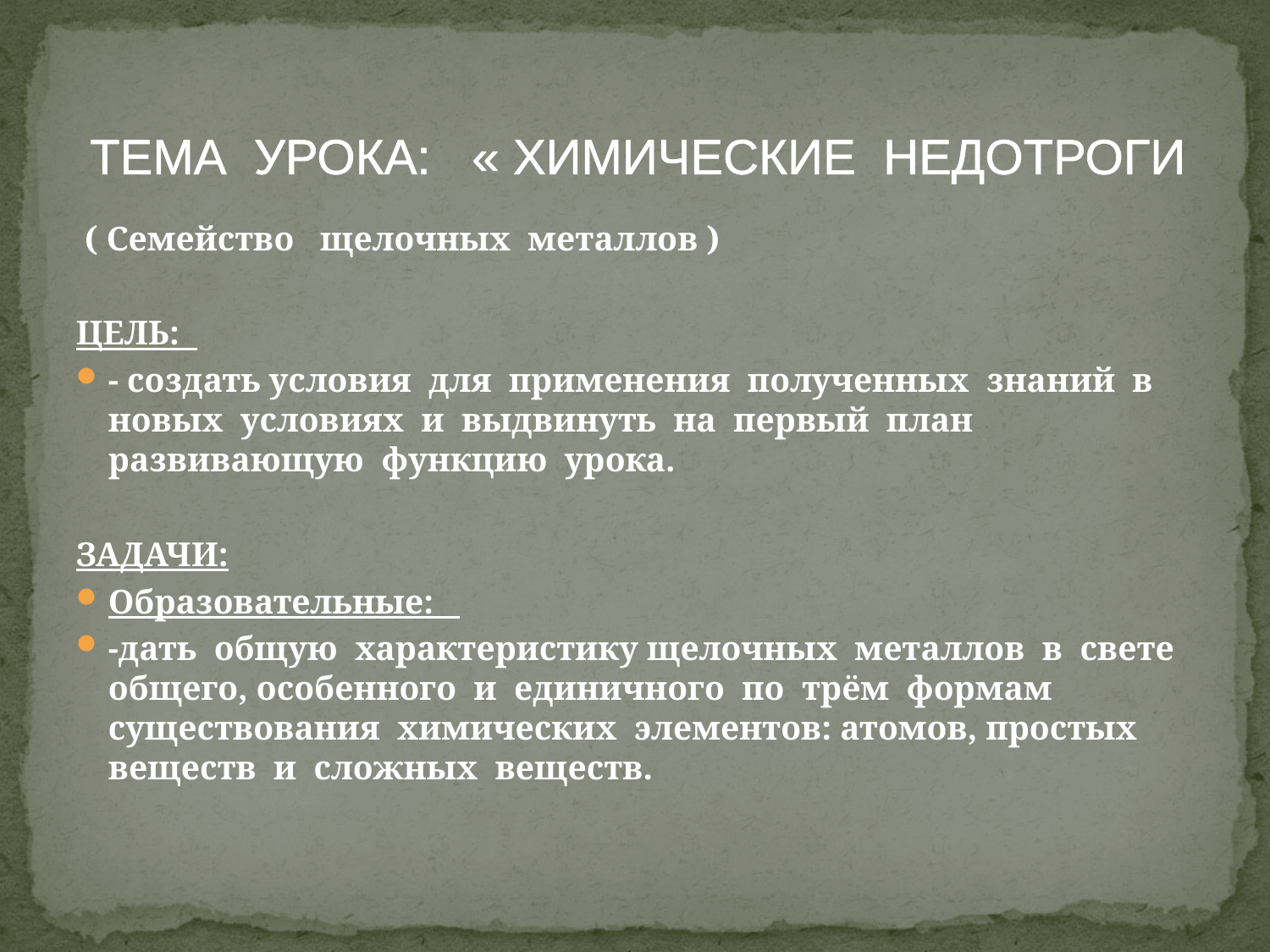

# ТЕМА  УРОКА:   « ХИМИЧЕСКИЕ  НЕДОТРОГИ
 ( Семейство   щелочных  металлов )

ЦЕЛЬ:
- создать условия  для  применения  полученных  знаний  в  новых  условиях  и  выдвинуть  на  первый  план  развивающую  функцию  урока.

ЗАДАЧИ:
Образовательные:
-дать  общую  характеристику щелочных  металлов  в  свете  общего, особенного  и  единичного  по  трём  формам  существования  химических  элементов: атомов, простых  веществ  и  сложных  веществ.